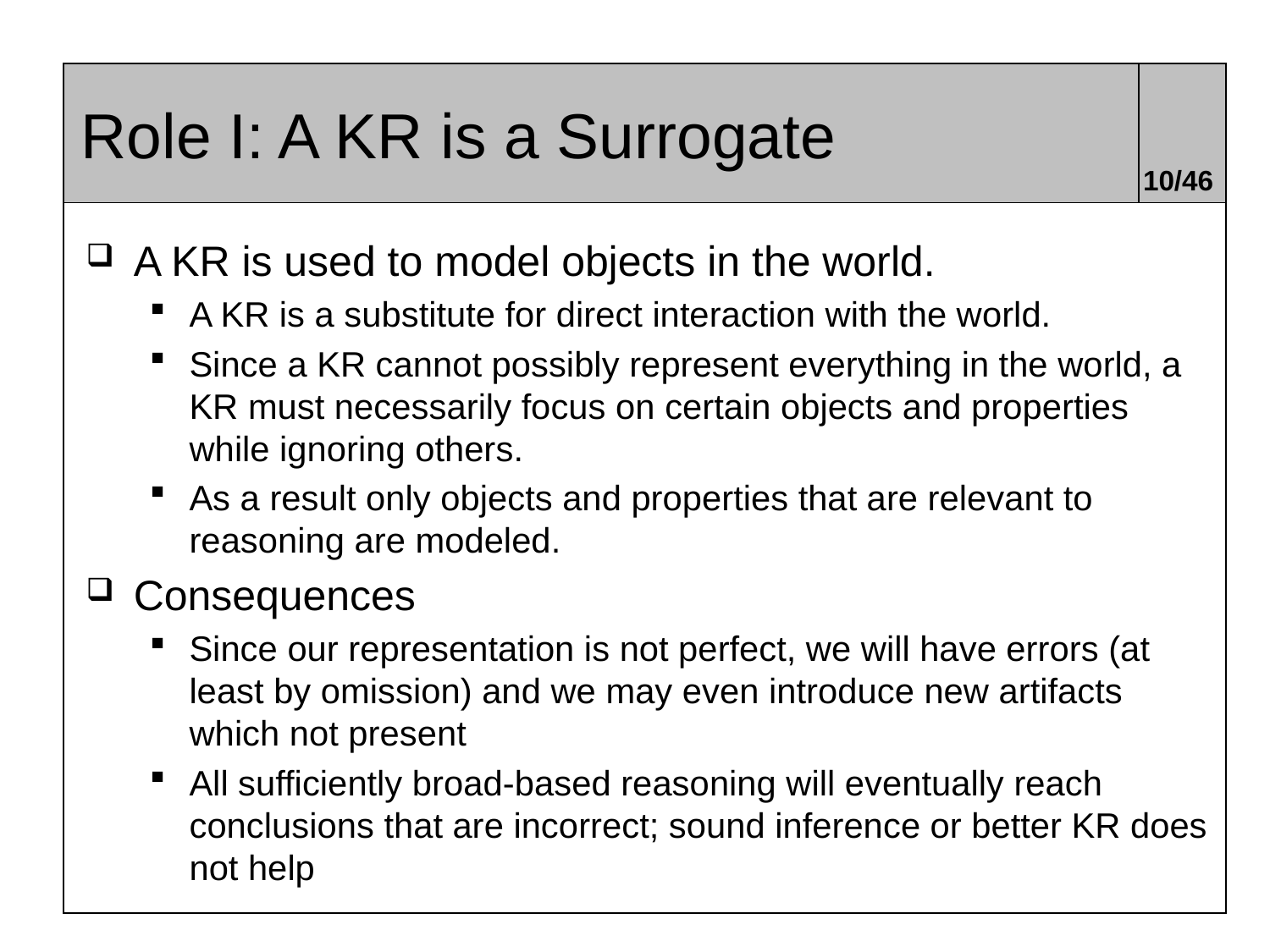

# Role I: A KR is a Surrogate
10/46
A KR is used to model objects in the world.
A KR is a substitute for direct interaction with the world.
Since a KR cannot possibly represent everything in the world, a KR must necessarily focus on certain objects and properties while ignoring others.
As a result only objects and properties that are relevant to reasoning are modeled.
Consequences
Since our representation is not perfect, we will have errors (at least by omission) and we may even introduce new artifacts which not present
All sufficiently broad-based reasoning will eventually reach conclusions that are incorrect; sound inference or better KR does not help